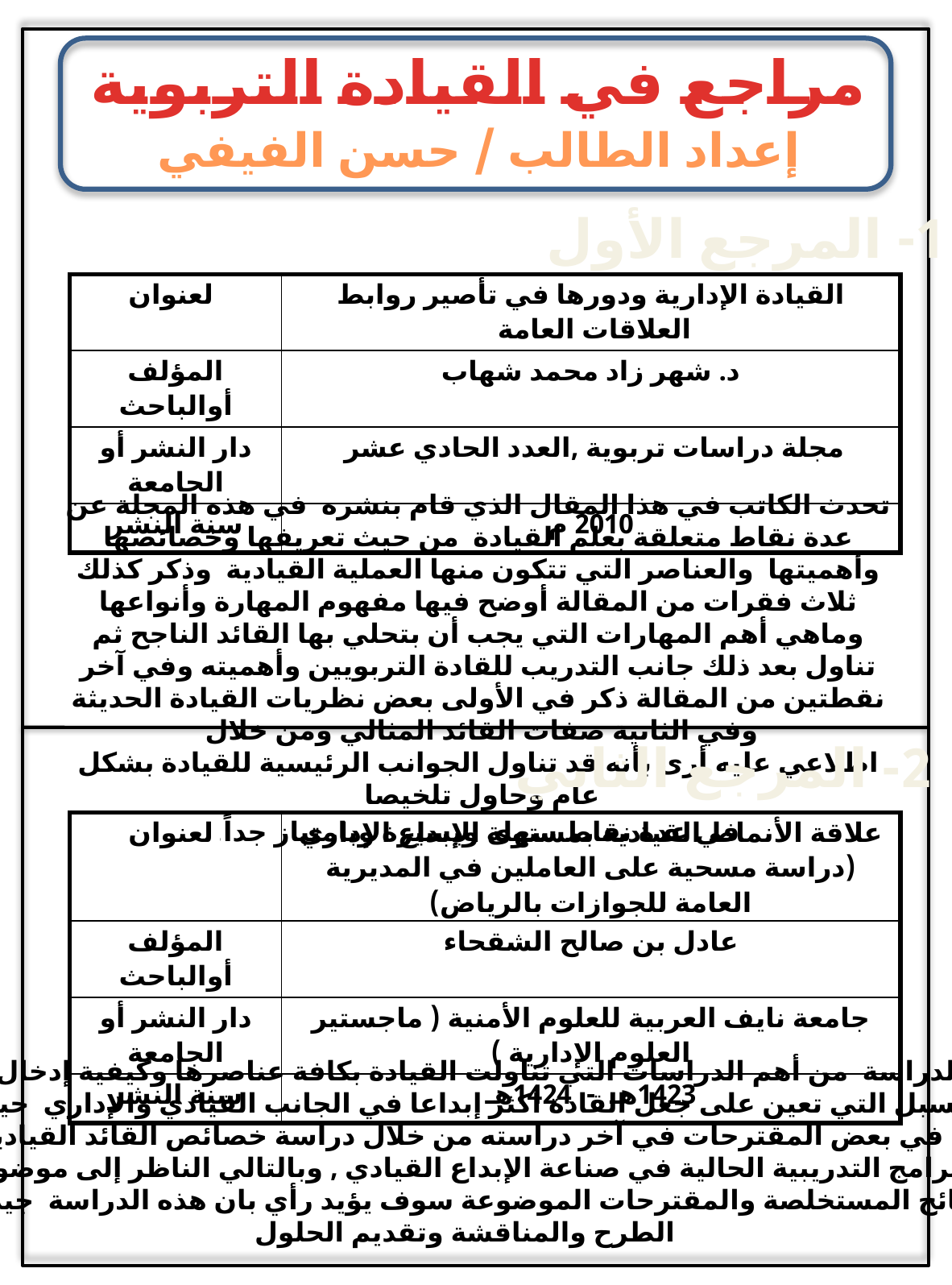

مراجع في القيادة التربوية
إعداد الطالب / حسن الفيفي
1- المرجع الأول
| العنوان | القيادة الإدارية ودورها في تأصير روابط العلاقات العامة |
| --- | --- |
| المؤلف أوالباحث | د. شهر زاد محمد شهاب |
| دار النشر أو الجامعة | مجلة دراسات تربوية ,العدد الحادي عشر |
| سنة النشر | 2010 م |
تحدث الكاتب في هذا المقال الذي قام بنشره  في هذه المجلة عن عدة نقاط متعلقة بعلم القيادة  من حيث تعريفها وخصائصها وأهميتها  والعناصر التي تتكون منها العملية القيادية  وذكر كذلك ثلاث فقرات من المقالة أوضح فيها مفهوم المهارة وأنواعها وماهي أهم المهارات التي يجب أن بتحلي بها القائد الناجح ثم تناول بعد ذلك جانب التدريب للقادة التربويين وأهميته وفي آخر نقطتين من المقالة ذكر في الأولى بعض نظريات القيادة الحديثة وفي الثانية صفات القائد المثالي ومن خلال
اطلاعي عليه أرى بأنه قد تناول الجوانب الرئيسية للقيادة بشكل عام وحاول تلخيصا
في عدة نقاط سهلة ويسيرة وبامتباز جداً.

2- المرجع الثاني
| العنوان | علاقة الأنماط القيادية بمستوى الإبداع الإداري (دراسة مسحية على العاملين في المديرية العامة للجوازات بالرياض) |
| --- | --- |
| المؤلف أوالباحث | عادل بن صالح الشقحاء |
| دار النشر أو الجامعة | جامعة نايف العربية للعلوم الأمنية ( ماجستير العلوم الإدارية ) |
| سنة النشر | 1423هـ - 1424هـ |
كانت هذه الدراسة  من أهم الدراسات التي تناولت القيادة بكافة عناصرها وكيفية إدخال الإبداع فيها
وماهي السبل التي تعين على جعل القادة أكثر إبداعا في الجانب القيادي والإداري  حيث أوضحها
الباحث في بعض المقترحات في آخر دراسته من خلال دراسة خصائص القائد القيادية ومدى
جدوى  البرامج التدريبية الحالية في صناعة الإبداع القيادي , وبالتالي الناظر إلى موضوع الدراسة
والنتائج المستخلصة والمقترحات الموضوعة سوف يؤيد رأي بان هذه الدراسة  جيدة في
الطرح والمناقشة وتقديم الحلول